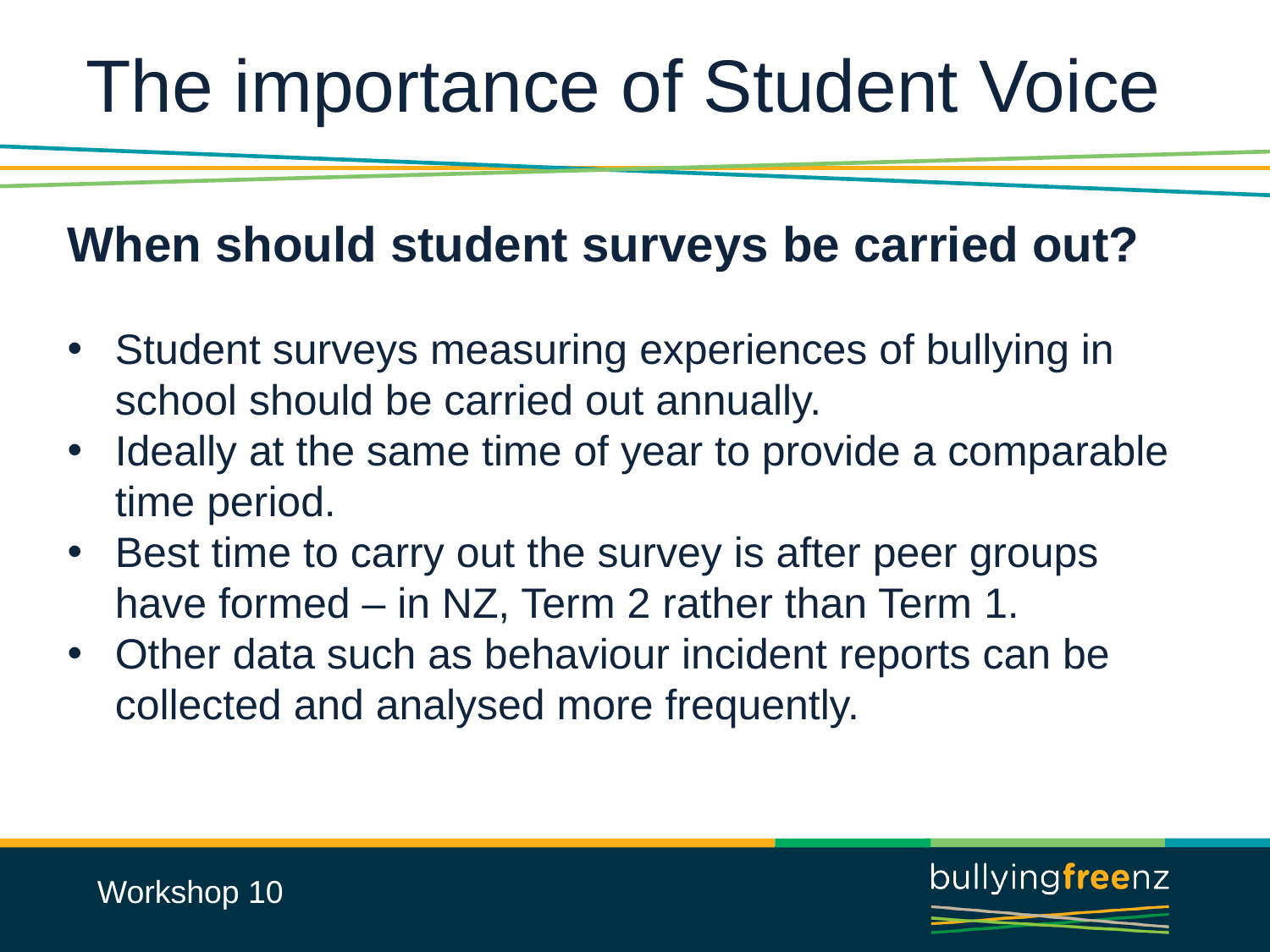

The importance of Student Voice
When should student surveys be carried out?

Student surveys measuring experiences of bullying in school should be carried out annually.
Ideally at the same time of year to provide a comparable time period.
Best time to carry out the survey is after peer groups have formed – in NZ, Term 2 rather than Term 1.
Other data such as behaviour incident reports can be collected and analysed more frequently.
Workshop 10